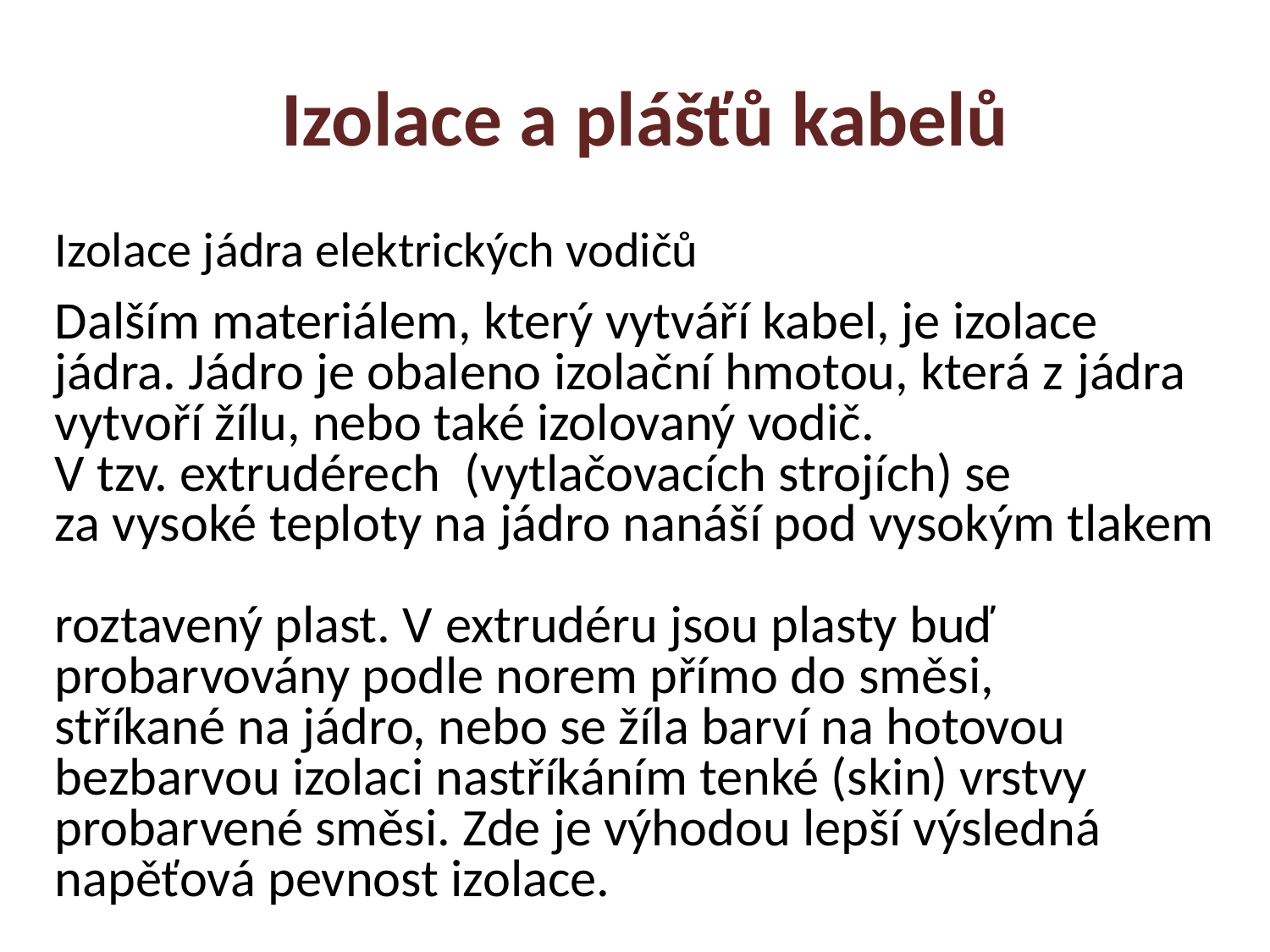

Izolace a plášťů kabelů
Izolace jádra elektrických vodičů
Dalším materiálem, který vytváří kabel, je izolace jádra. Jádro je obaleno izolační hmotou, která z jádra vytvoří žílu, nebo také izolovaný vodič.                     V tzv. extrudérech  (vytlačovacích strojích) se za vysoké teploty na jádro nanáší pod vysokým tlakem
roztavený plast. V extrudéru jsou plasty buď probarvovány podle norem přímo do směsi,
stříkané na jádro, nebo se žíla barví na hotovou bezbarvou izolaci nastříkáním tenké (skin) vrstvy probarvené směsi. Zde je výhodou lepší výsledná napěťová pevnost izolace.